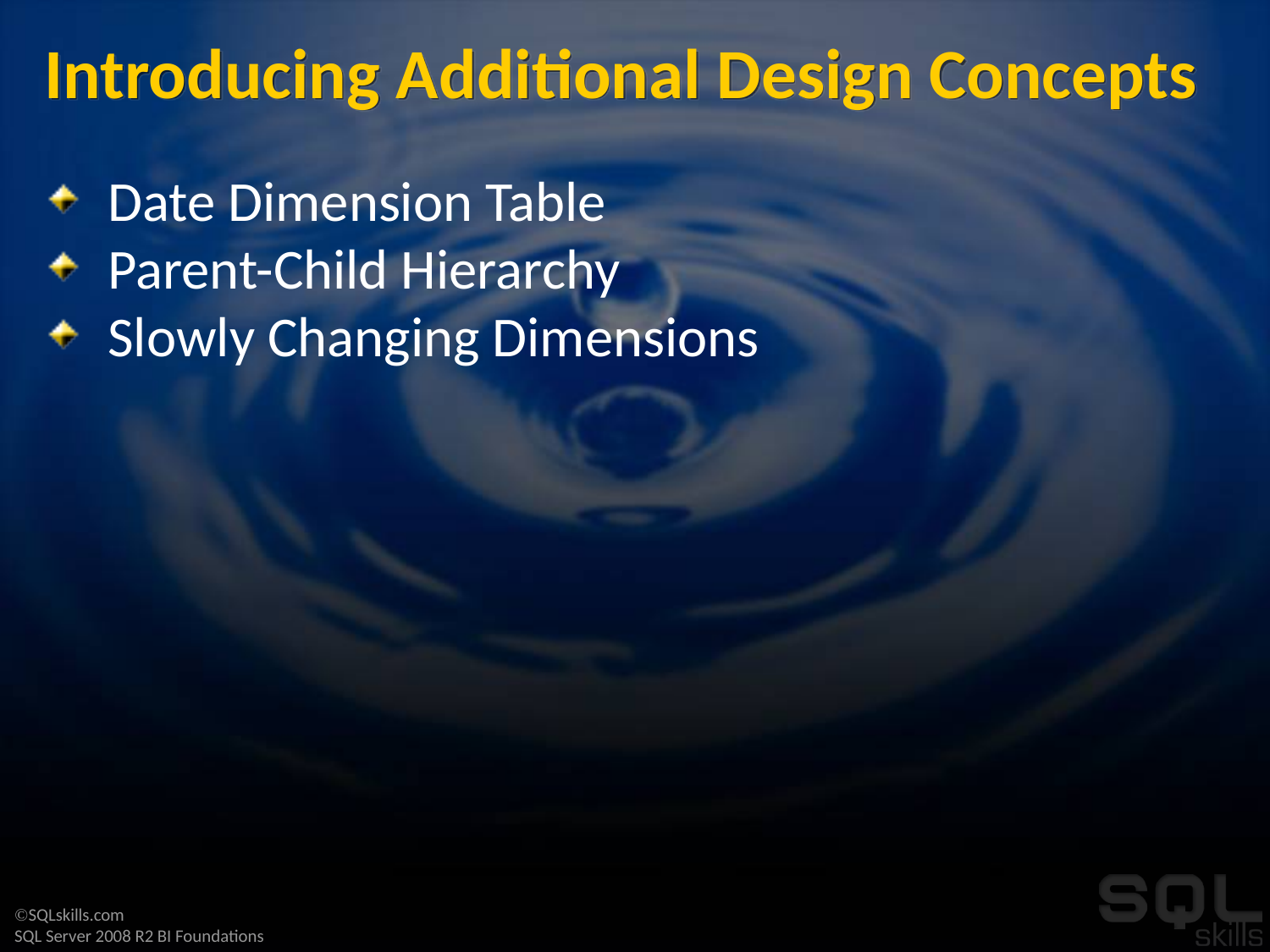

# Introducing Additional Design Concepts
Date Dimension Table
Parent-Child Hierarchy
Slowly Changing Dimensions